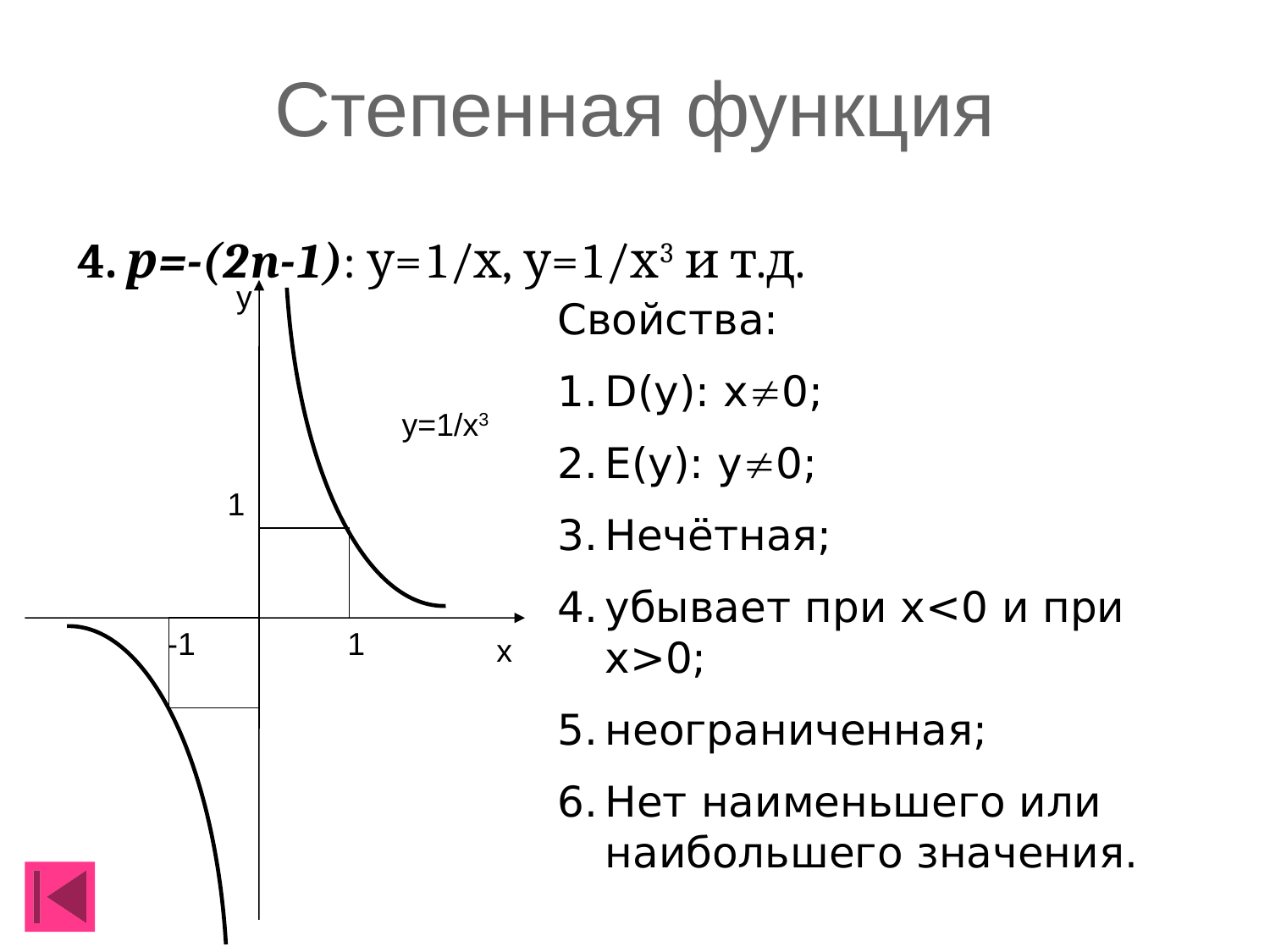

# Степенная функция
4. р=-(2n-1): у=1/х, у=1/х3 и т.д.
у

у=1/х3
1

-1

1
х

Свойства:
D(y): x≠0;
E(y): y≠0;
Нечётная;
убывает при х<0 и при х>0;
неограниченная;
Нет наименьшего или наибольшего значения.